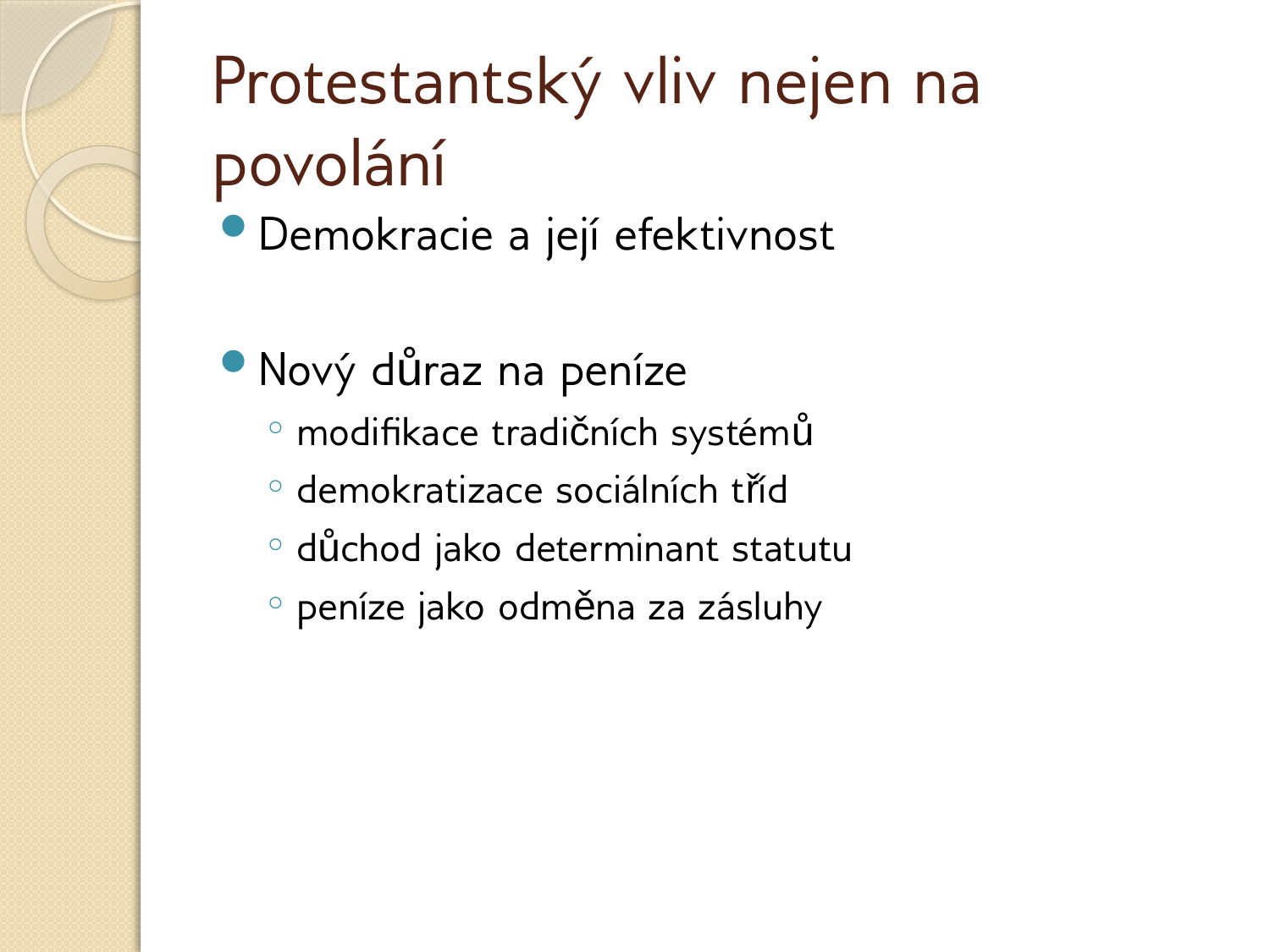

# Protestantský vliv nejen na povolání
Demokracie a její efektivnost

Nový důraz na peníze
modifikace tradičních systémů
demokratizace sociálních tříd
důchod jako determinant statutu
peníze jako odměna za zásluhy